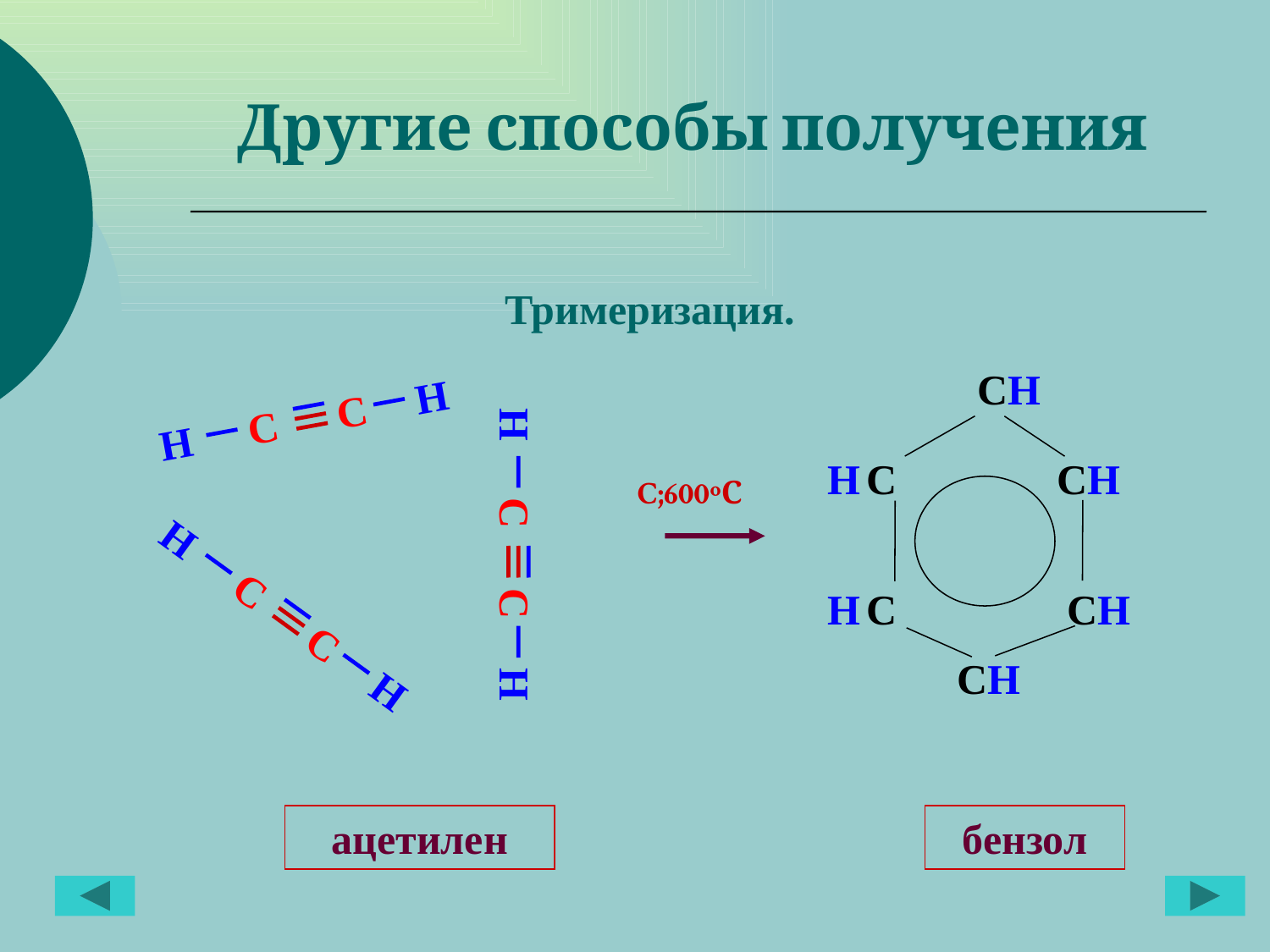

Другие способы получения
Тримеризация.
СH

H С
СH

H С
СH

СH
H
С
С
H

C;600ºС
H
С
С
H

H
С
С
H

ацетилен
бензол